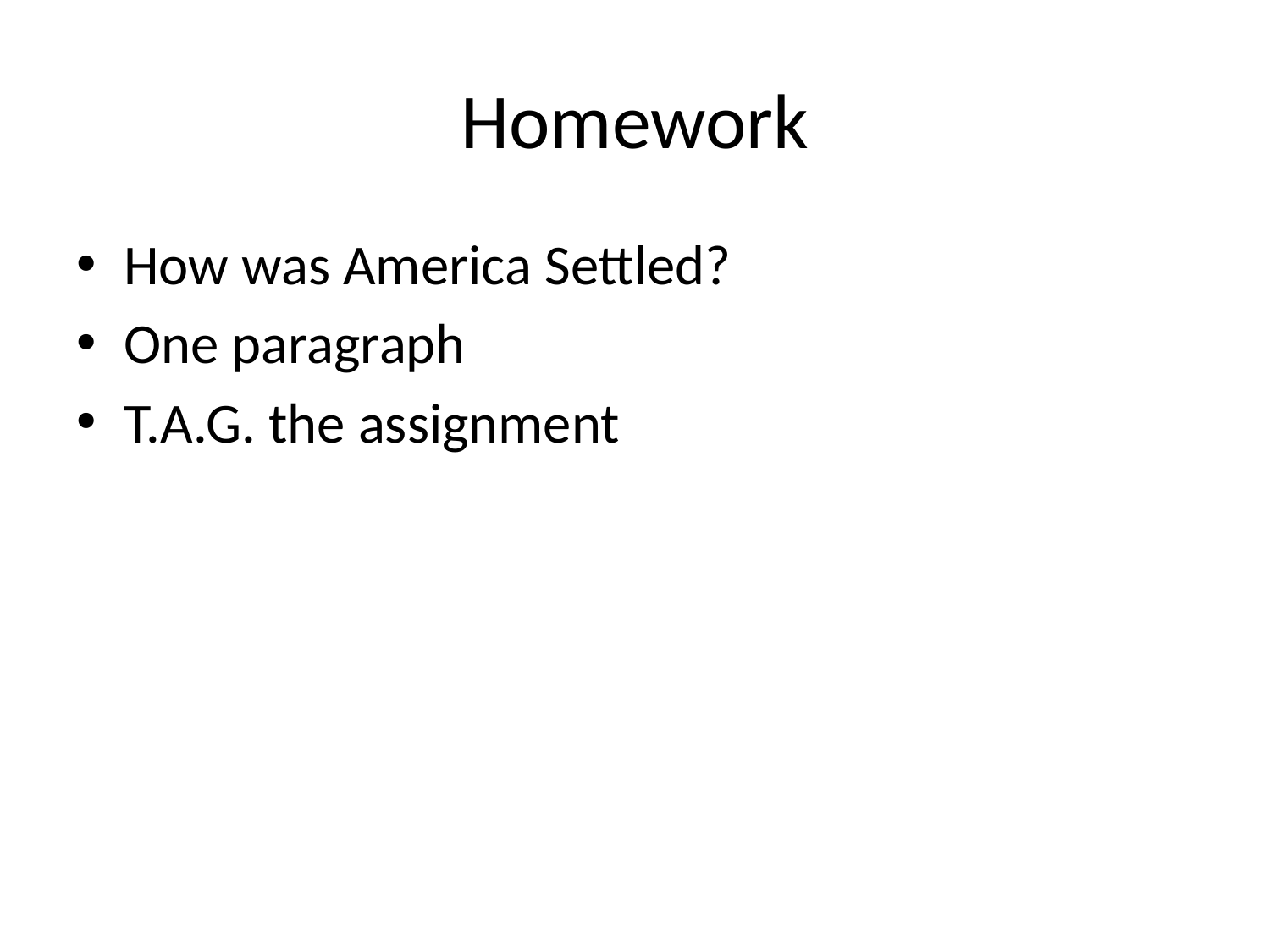

# Homework
How was America Settled?
One paragraph
T.A.G. the assignment